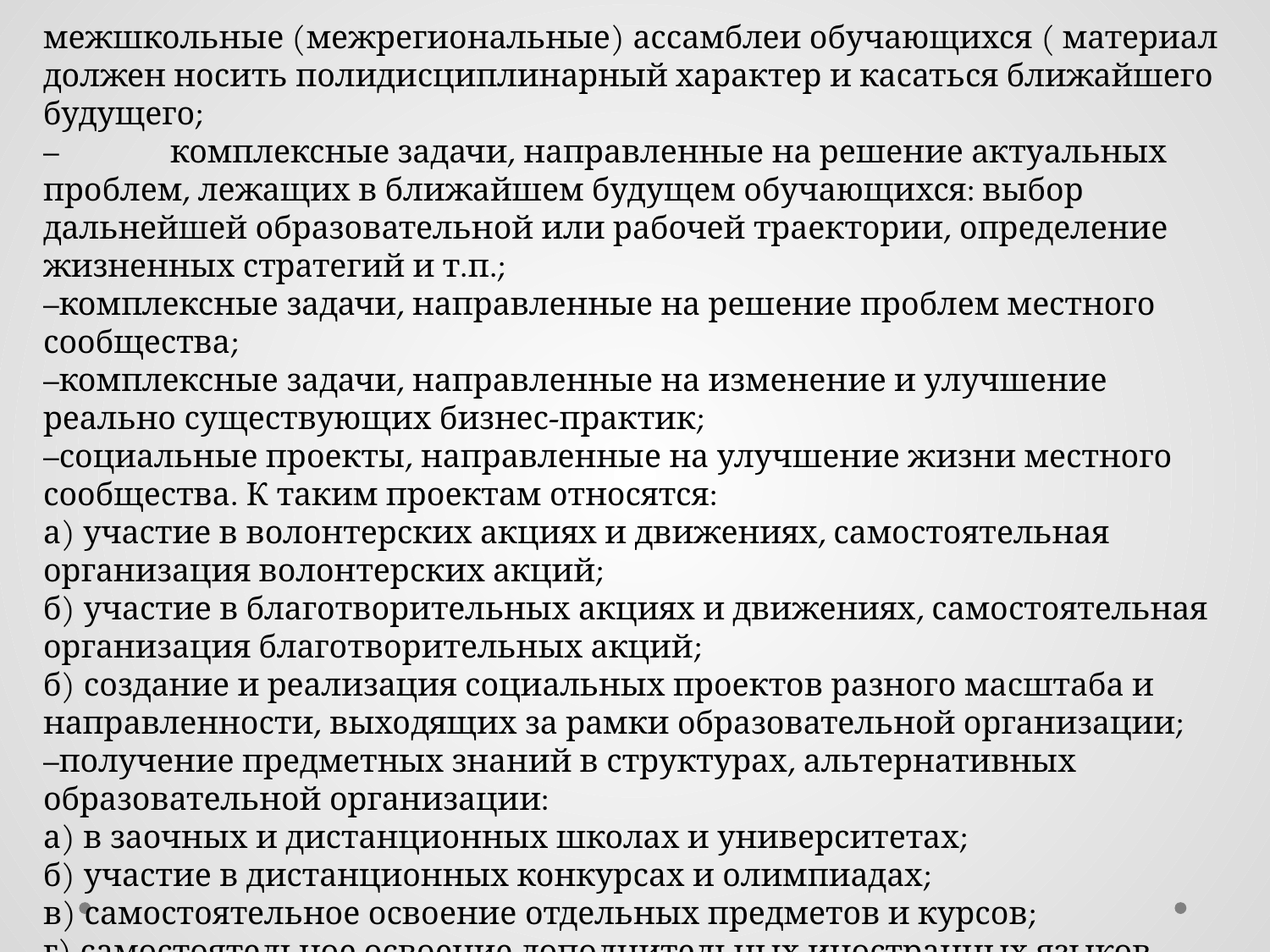

межшкольные (межрегиональные) ассамблеи обучающихся ( материал должен носить полидисциплинарный характер и касаться ближайшего будущего;
–	комплексные задачи, направленные на решение актуальных проблем, лежащих в ближайшем будущем обучающихся: выбор дальнейшей образовательной или рабочей траектории, определение жизненных стратегий и т.п.;
–комплексные задачи, направленные на решение проблем местного сообщества;
–комплексные задачи, направленные на изменение и улучшение реально существующих бизнес-практик;
–социальные проекты, направленные на улучшение жизни местного сообщества. К таким проектам относятся:
а) участие в волонтерских акциях и движениях, самостоятельная организация волонтерских акций;
б) участие в благотворительных акциях и движениях, самостоятельная организация благотворительных акций;
б) создание и реализация социальных проектов разного масштаба и направленности, выходящих за рамки образовательной организации;
–получение предметных знаний в структурах, альтернативных образовательной организации:
а) в заочных и дистанционных школах и университетах;
б) участие в дистанционных конкурсах и олимпиадах;
в) самостоятельное освоение отдельных предметов и курсов;
г) самостоятельное освоение дополнительных иностранных языков.